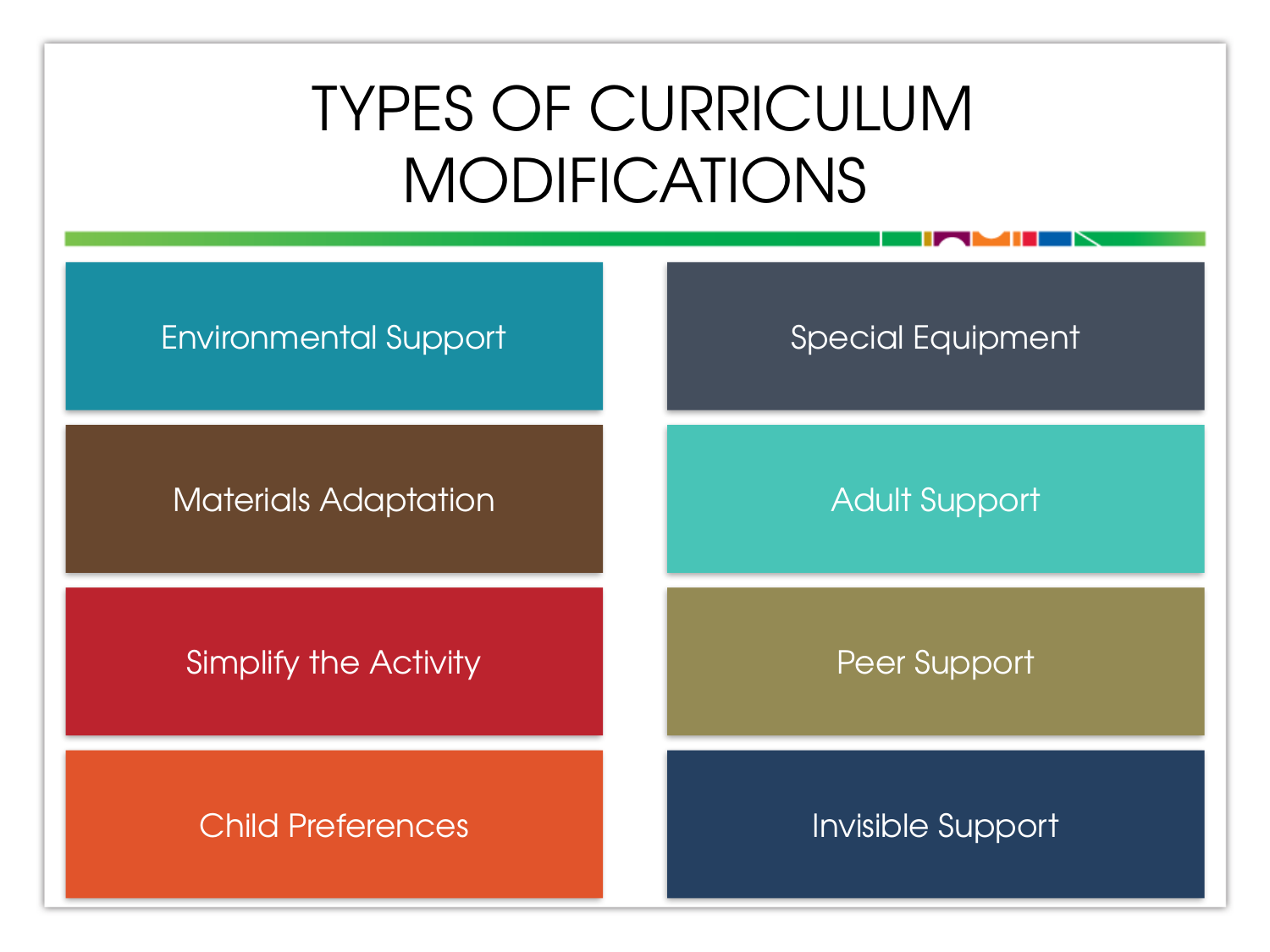

# Types of Curriculum Modifications
Environmental Support
Special Equipment
Materials Adaptation
Adult Support
Simplify the Activity
Peer Support
Child Preferences
Invisible Support